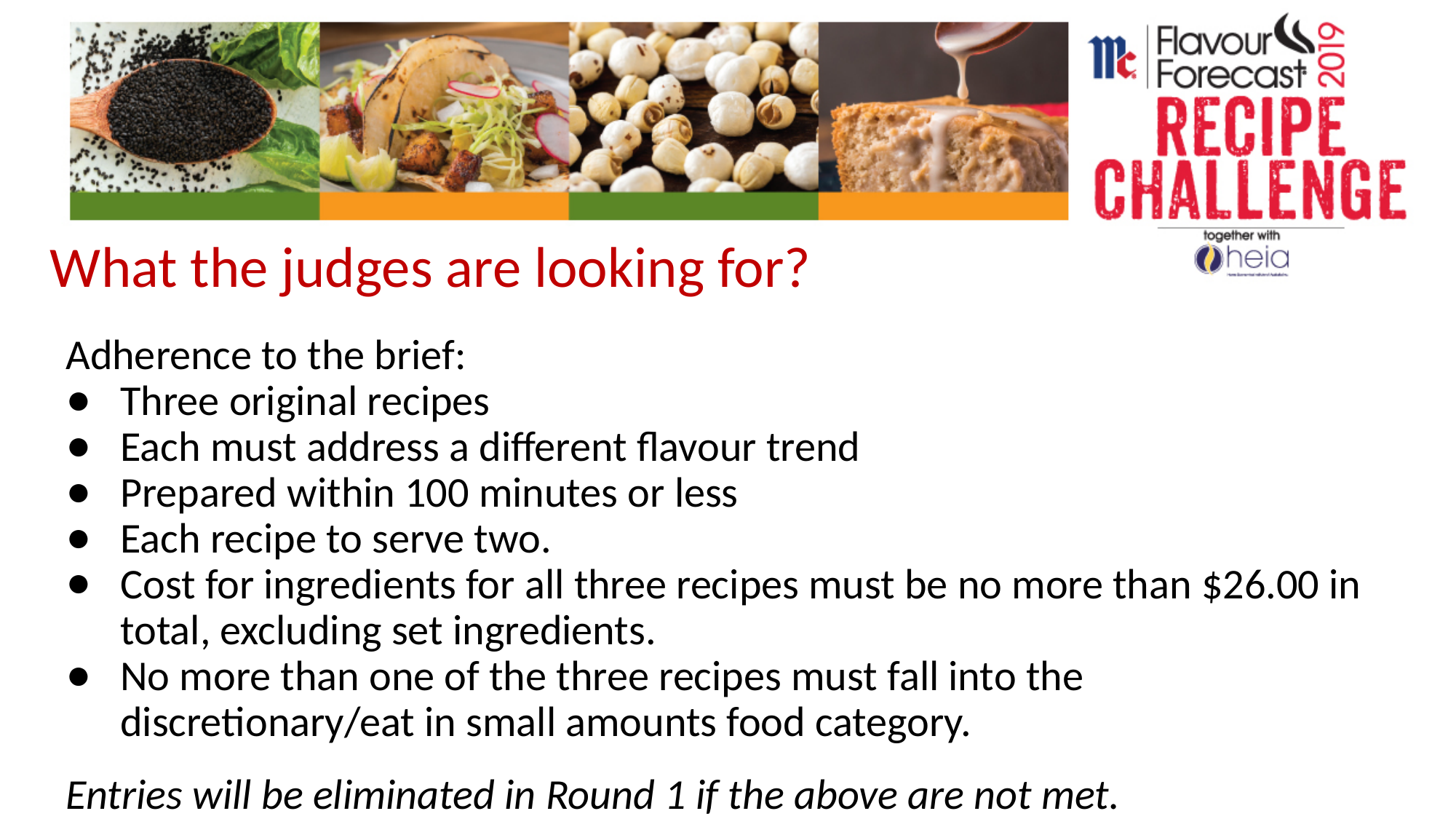

# What the judges are looking for?
Adherence to the brief:
Three original recipes
Each must address a different flavour trend
Prepared within 100 minutes or less
Each recipe to serve two.
Cost for ingredients for all three recipes must be no more than $26.00 in total, excluding set ingredients.
No more than one of the three recipes must fall into the discretionary/eat in small amounts food category.
Entries will be eliminated in Round 1 if the above are not met.